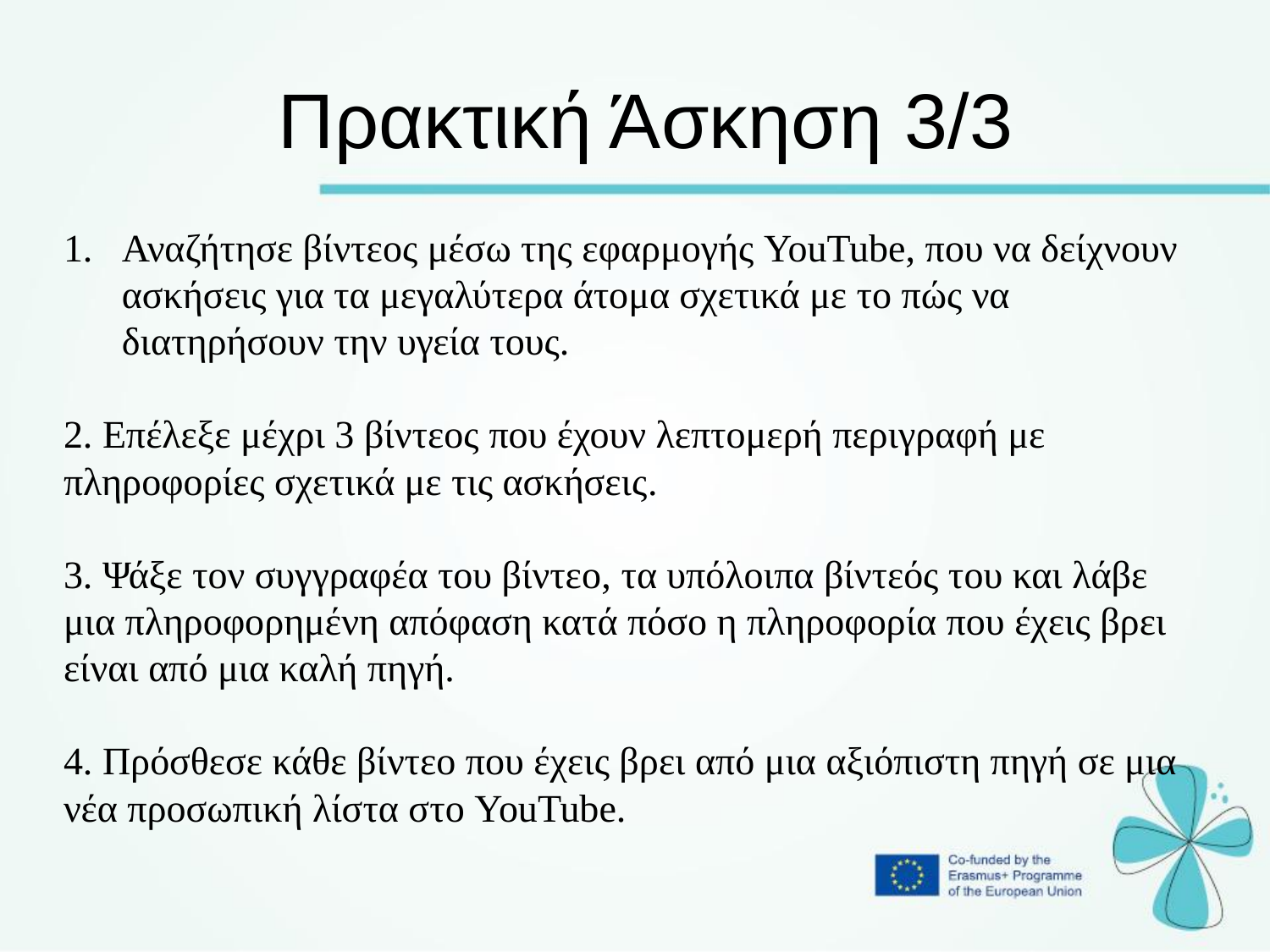

Πρακτική Άσκηση 3/3

Αναζήτησε βίντεος μέσω της εφαρμογής YouTube, που να δείχνουν ασκήσεις για τα μεγαλύτερα άτομα σχετικά με το πώς να διατηρήσουν την υγεία τους.

2. Επέλεξε μέχρι 3 βίντεος που έχουν λεπτομερή περιγραφή με πληροφορίες σχετικά με τις ασκήσεις.

3. Ψάξε τον συγγραφέα του βίντεο, τα υπόλοιπα βίντεός του και λάβε μια πληροφορημένη απόφαση κατά πόσο η πληροφορία που έχεις βρει είναι από μια καλή πηγή.

4. Πρόσθεσε κάθε βίντεο που έχεις βρει από μια αξιόπιστη πηγή σε μια νέα προσωπική λίστα στο YouTube.